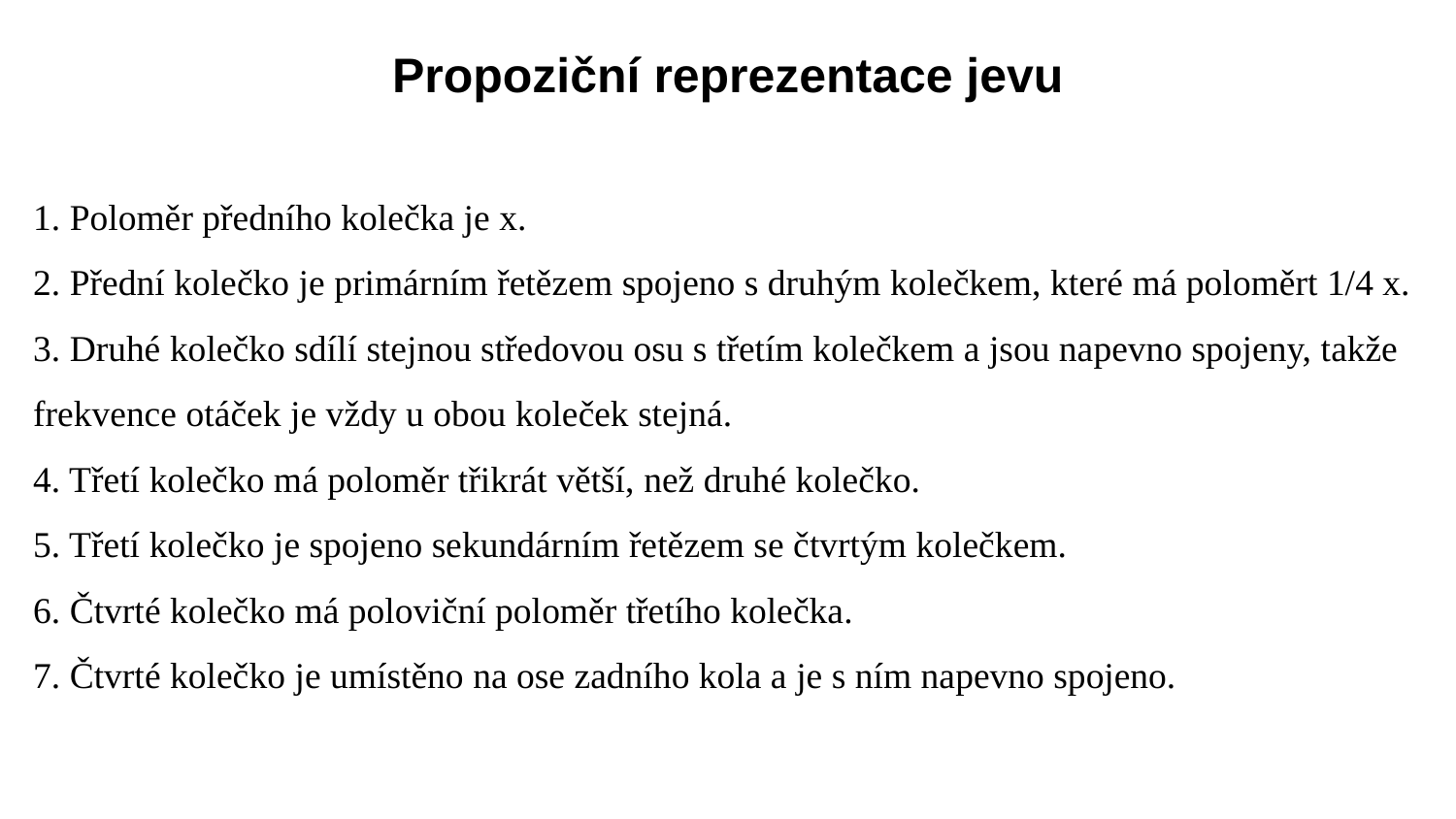

# Propoziční reprezentace jevu

1. Poloměr předního kolečka je x.
2. Přední kolečko je primárním řetězem spojeno s druhým kolečkem, které má poloměrt 1/4 x.
3. Druhé kolečko sdílí stejnou středovou osu s třetím kolečkem a jsou napevno spojeny, takže frekvence otáček je vždy u obou koleček stejná.
4. Třetí kolečko má poloměr třikrát větší, než druhé kolečko.
5. Třetí kolečko je spojeno sekundárním řetězem se čtvrtým kolečkem.
6. Čtvrté kolečko má poloviční poloměr třetího kolečka.
7. Čtvrté kolečko je umístěno na ose zadního kola a je s ním napevno spojeno.